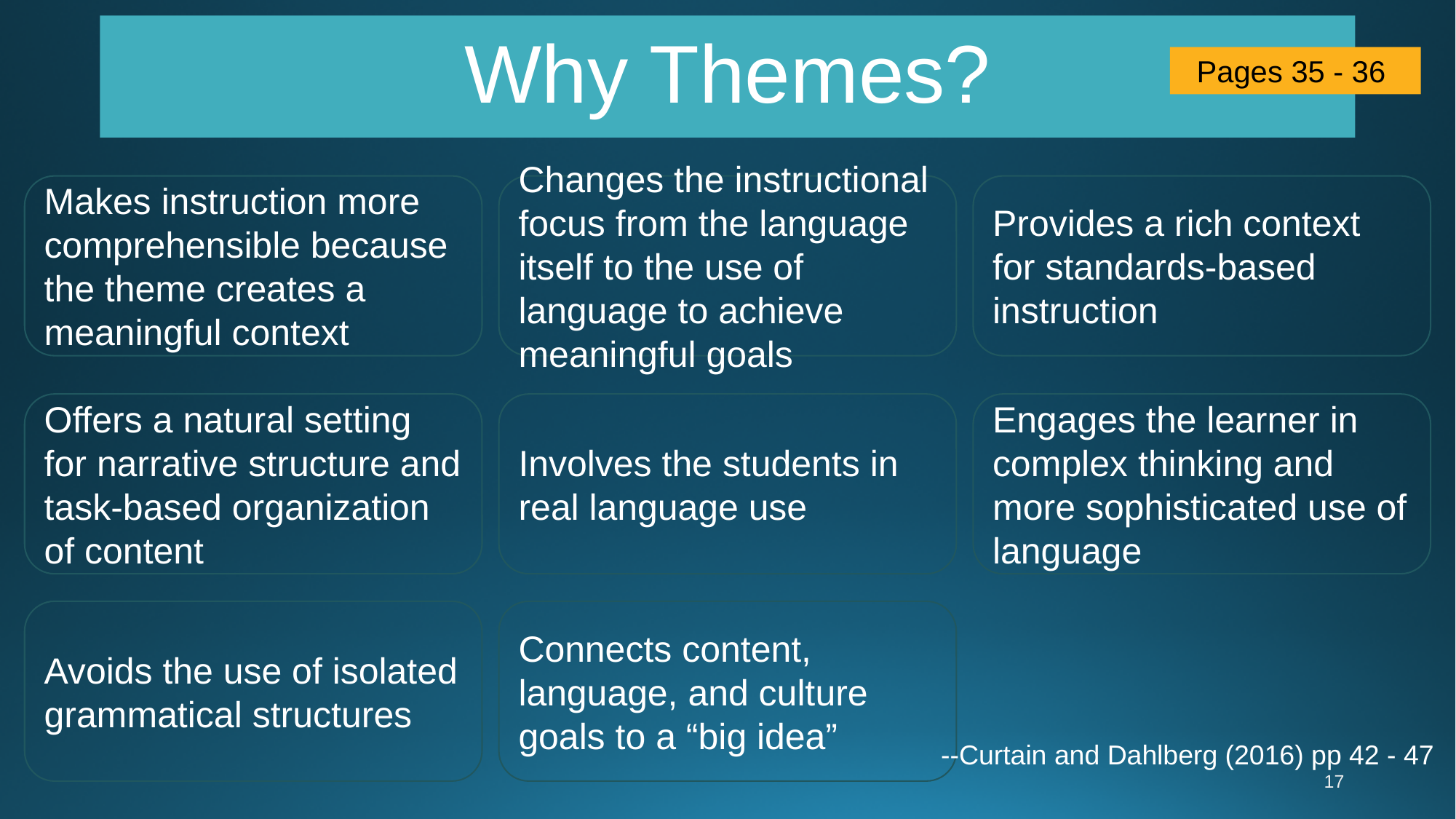

# Why Themes?
Pages 35 - 36
Makes instruction more comprehensible because the theme creates a meaningful context
Changes the instructional focus from the language itself to the use of language to achieve meaningful goals
Provides a rich context for standards-based instruction
Offers a natural setting for narrative structure and task-based organization of content
Involves the students in real language use
Engages the learner in complex thinking and more sophisticated use of language
Avoids the use of isolated grammatical structures
Connects content, language, and culture goals to a “big idea”
--Curtain and Dahlberg (2016) pp 42 - 47
17